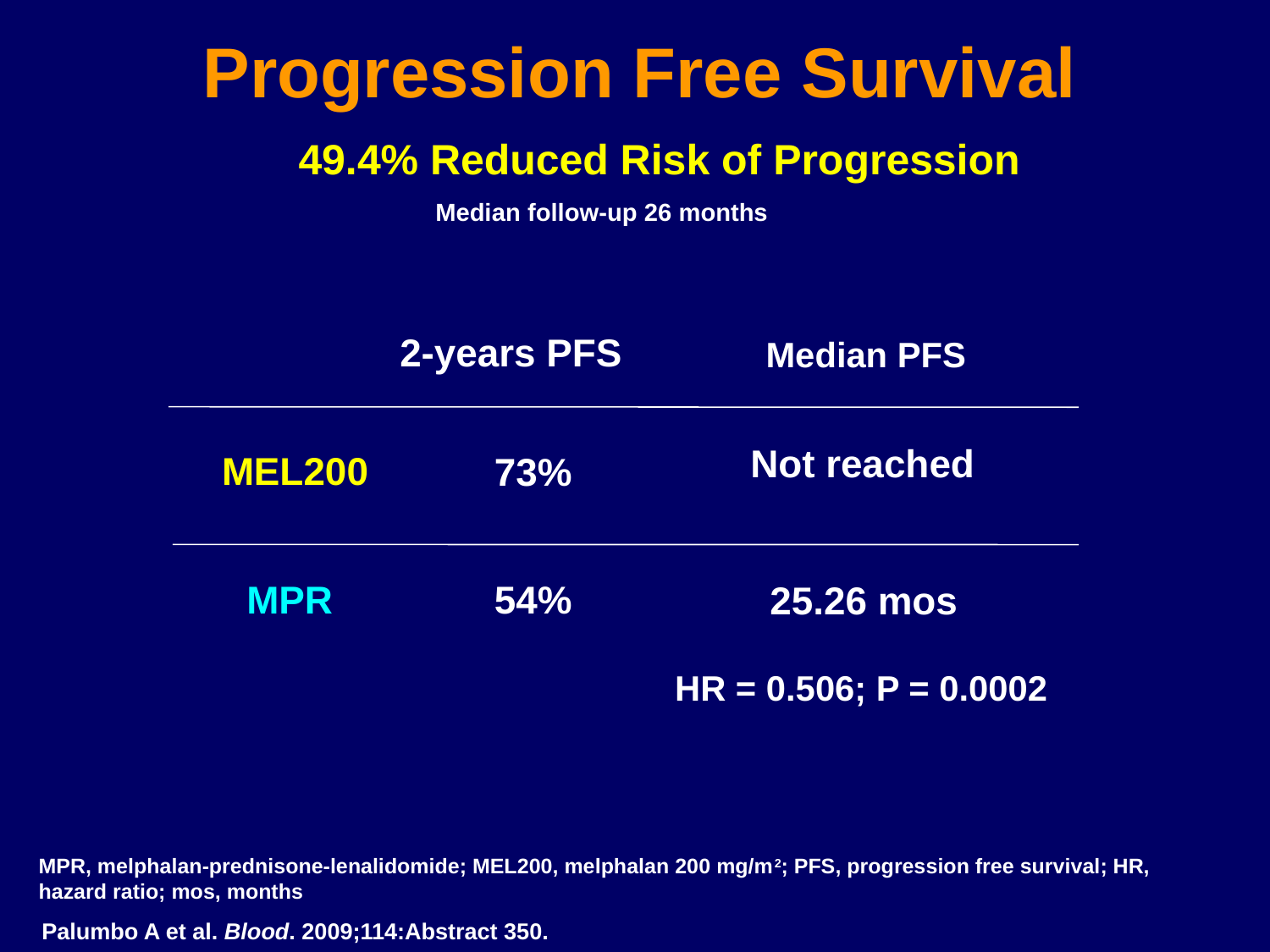

Progression Free Survival
49.4% Reduced Risk of Progression
Median follow-up 26 months
2-years PFS
Median PFS
Not reached
MEL200
73%
MPR
54%
25.26 mos
HR = 0.506; P = 0.0002

MPR, melphalan-prednisone-lenalidomide; MEL200, melphalan 200 mg/m2; PFS, progression free survival; HR, hazard ratio; mos, months
Palumbo A et al. Blood. 2009;114:Abstract 350.